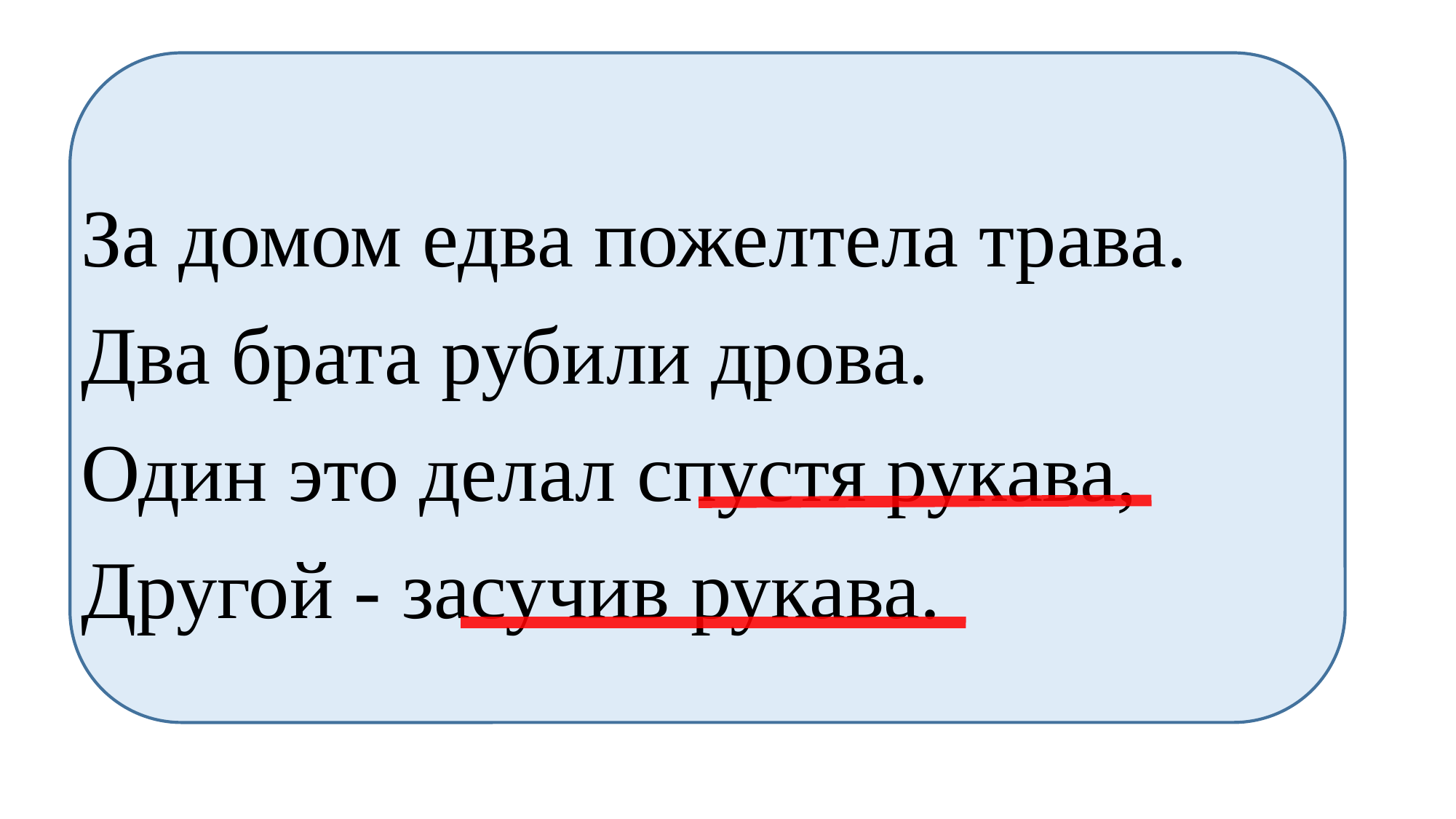

За домом едва пожелтела трава.
Два брата рубили дрова.
Один это делал спустя рукава,
Другой - засучив рукава.